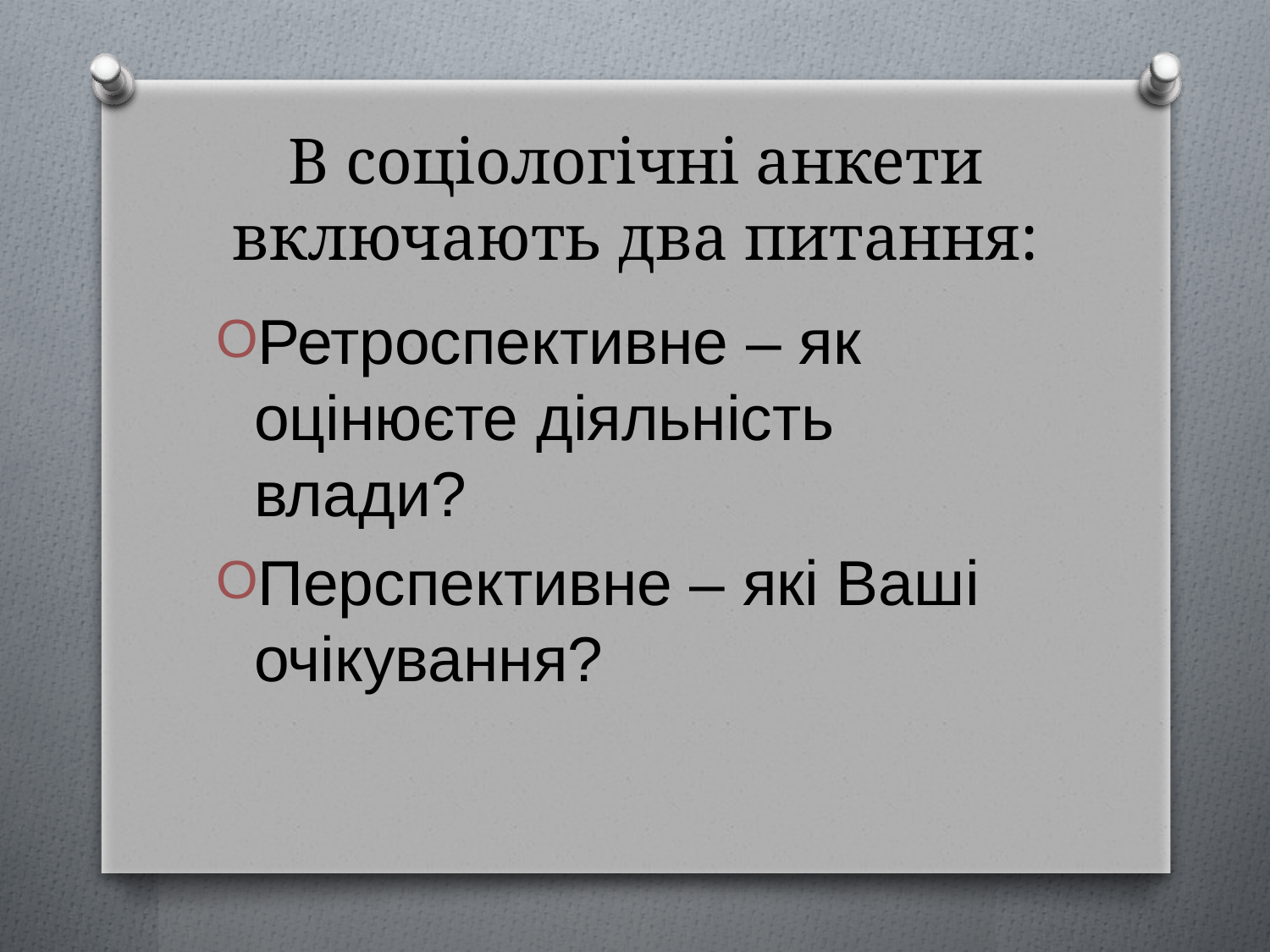

# В соціологічні анкети включають два питання:
Ретроспективне – як оцінюєте діяльність влади?
Перспективне – які Ваші очікування?